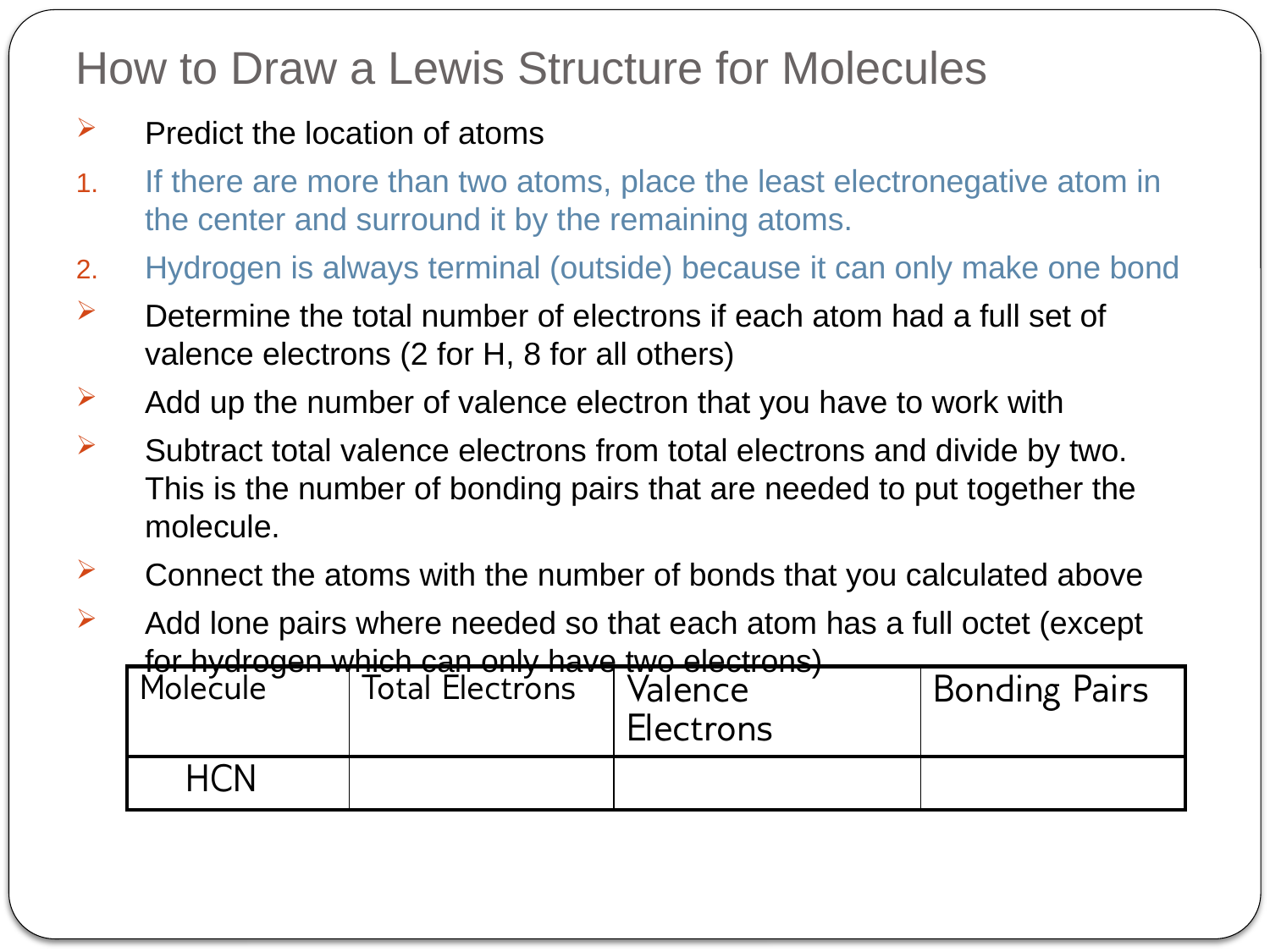

How to Draw a Lewis Structure for Molecules
Predict the location of atoms
If there are more than two atoms, place the least electronegative atom in the center and surround it by the remaining atoms.
Hydrogen is always terminal (outside) because it can only make one bond
Determine the total number of electrons if each atom had a full set of valence electrons (2 for H, 8 for all others)
Add up the number of valence electron that you have to work with
Subtract total valence electrons from total electrons and divide by two.  This is the number of bonding pairs that are needed to put together the molecule.
Connect the atoms with the number of bonds that you calculated above
Add lone pairs where needed so that each atom has a full octet (except for hydrogen which can only have two electrons)

| Molecule | Total Electrons | Valence Electrons | Bonding Pairs |
| --- | --- | --- | --- |
| HCN |  |  |  |